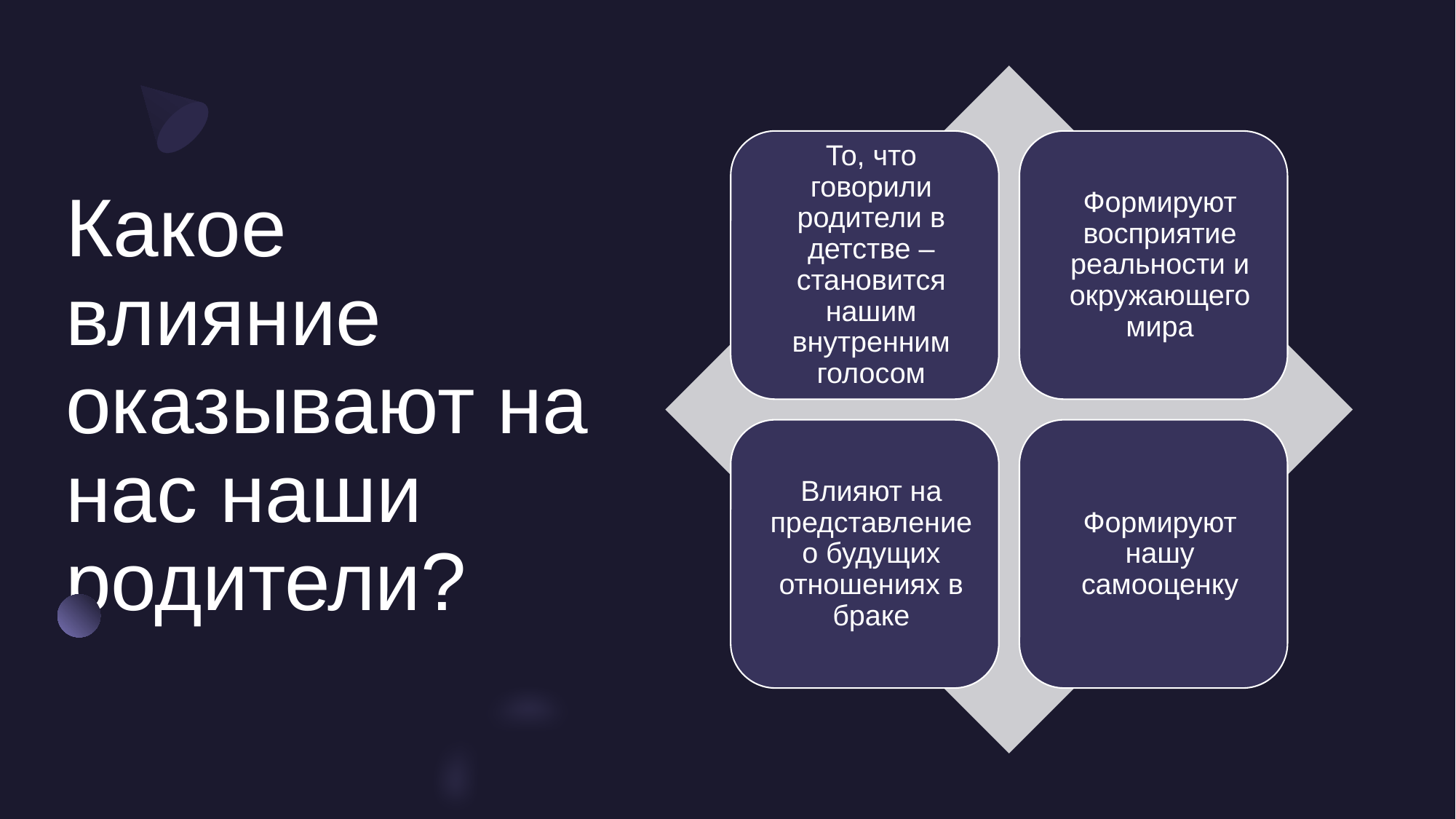

То, что говорили родители в детстве – становится нашим внутренним голосом
Формируют восприятие реальности и окружающего мира
Влияют на представление о будущих отношениях в браке
Формируют нашу самооценку

# Какое влияние оказывают на нас наши родители?